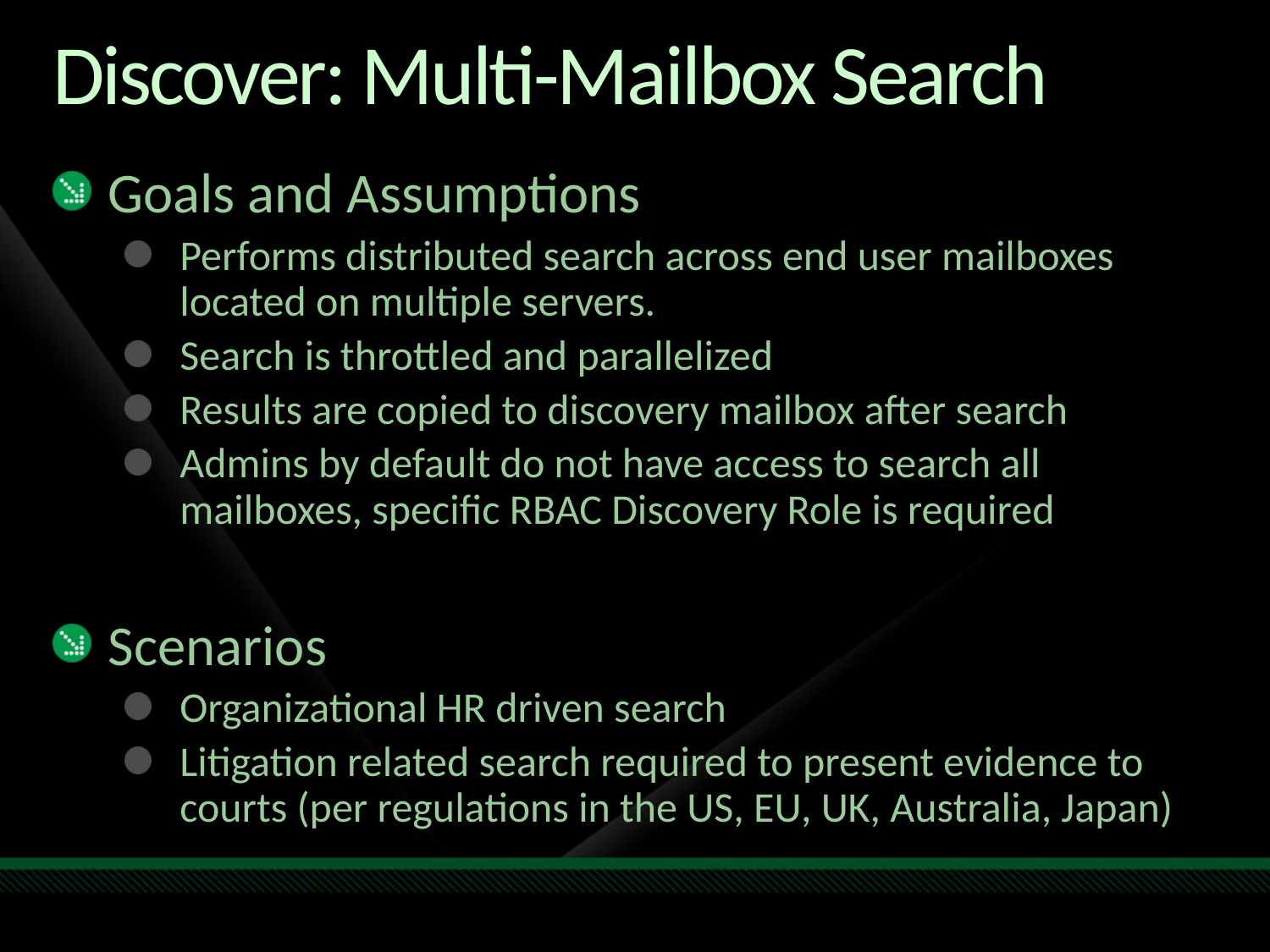

# Discover: Multi-Mailbox Search
Goals and Assumptions
Performs distributed search across end user mailboxes located on multiple servers.
Search is throttled and parallelized
Results are copied to discovery mailbox after search
Admins by default do not have access to search all mailboxes, specific RBAC Discovery Role is required

Scenarios
Organizational HR driven search
Litigation related search required to present evidence to courts (per regulations in the US, EU, UK, Australia, Japan)